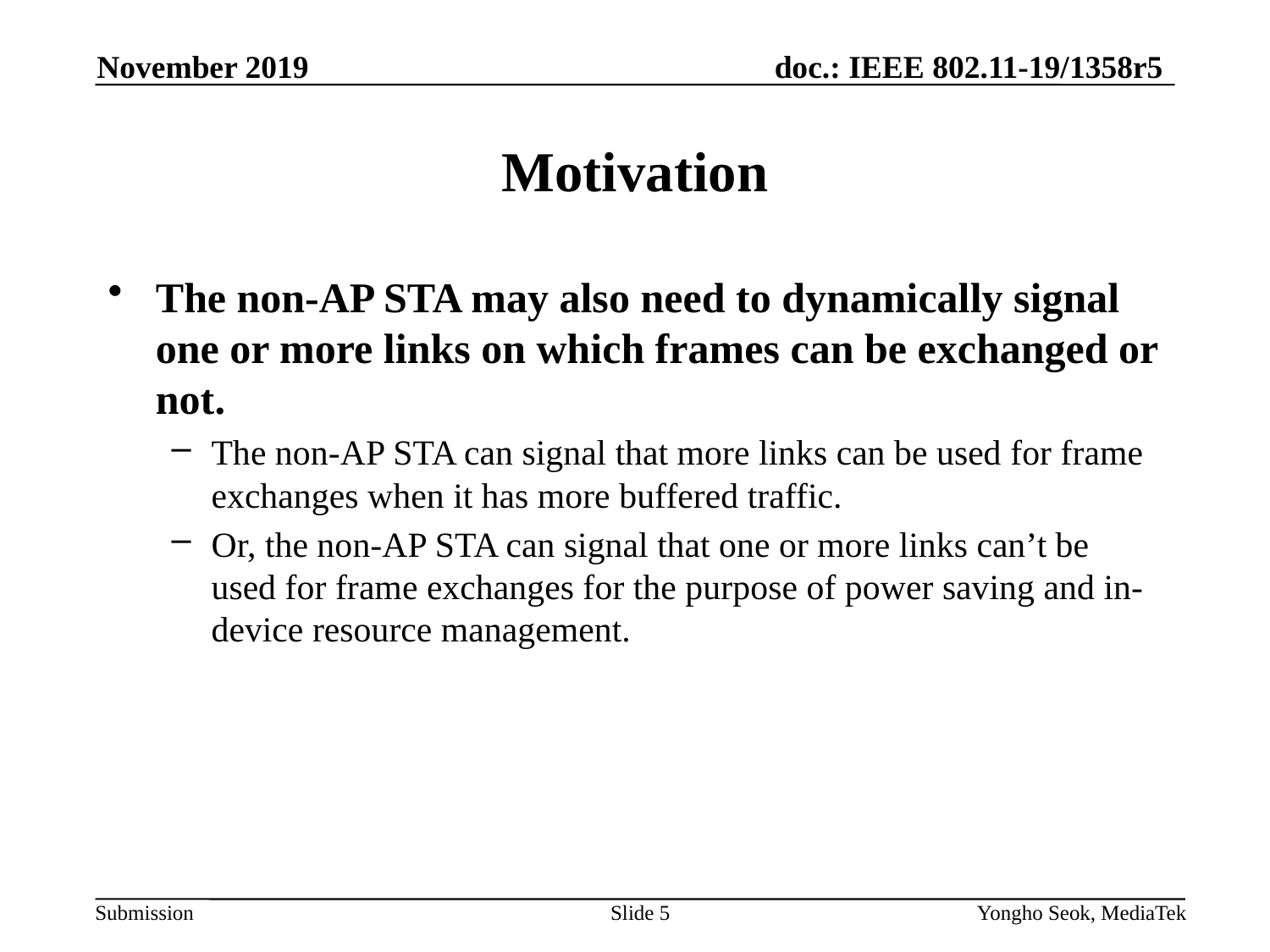

November 2019
# Motivation
The non-AP STA may also need to dynamically signal one or more links on which frames can be exchanged or not.
The non-AP STA can signal that more links can be used for frame exchanges when it has more buffered traffic.
Or, the non-AP STA can signal that one or more links can’t be used for frame exchanges for the purpose of power saving and in-device resource management.
Slide 5
Yongho Seok, MediaTek